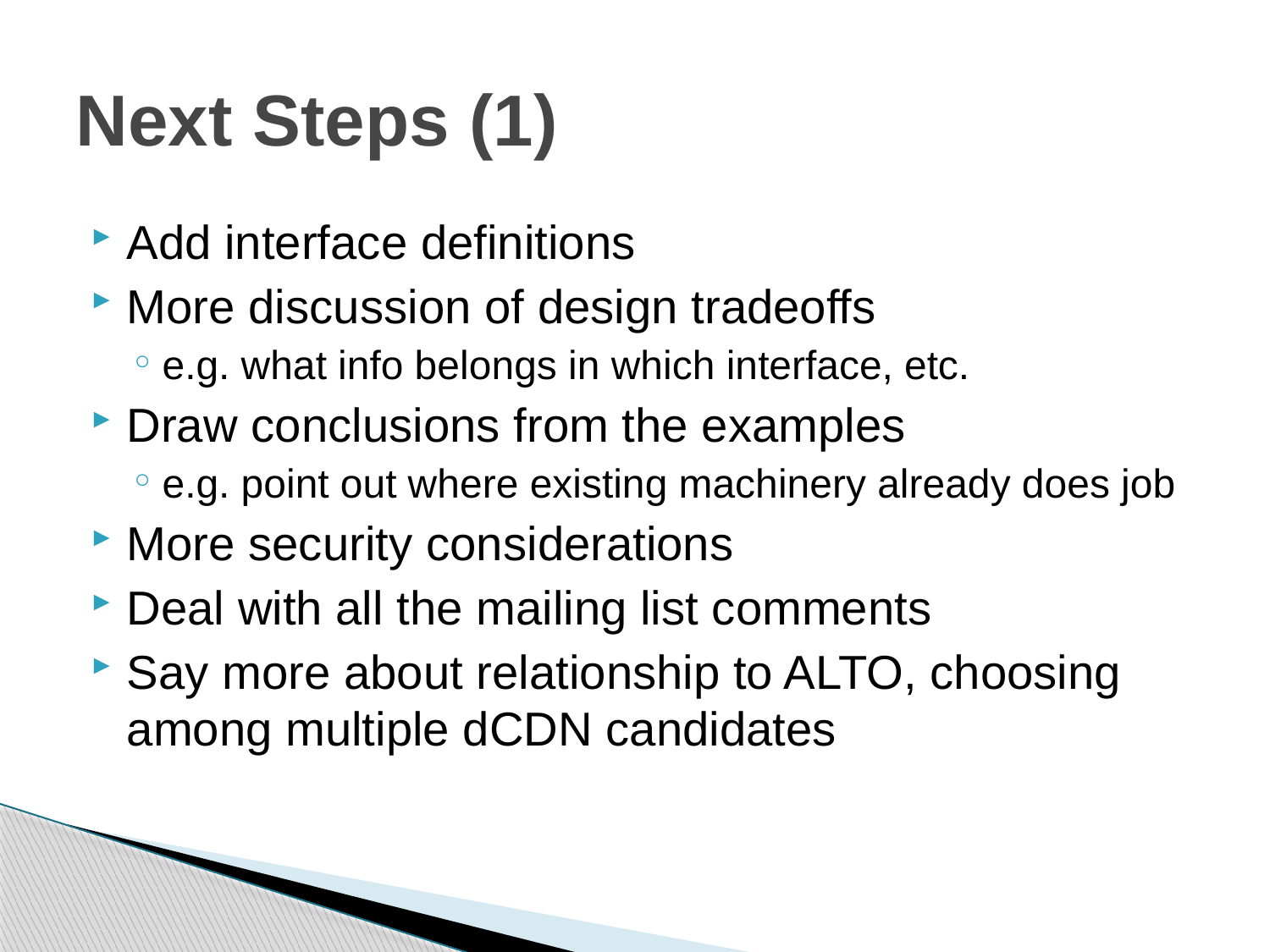

# Next Steps (1)
Add interface definitions
More discussion of design tradeoffs
e.g. what info belongs in which interface, etc.
Draw conclusions from the examples
e.g. point out where existing machinery already does job
More security considerations
Deal with all the mailing list comments
Say more about relationship to ALTO, choosing among multiple dCDN candidates